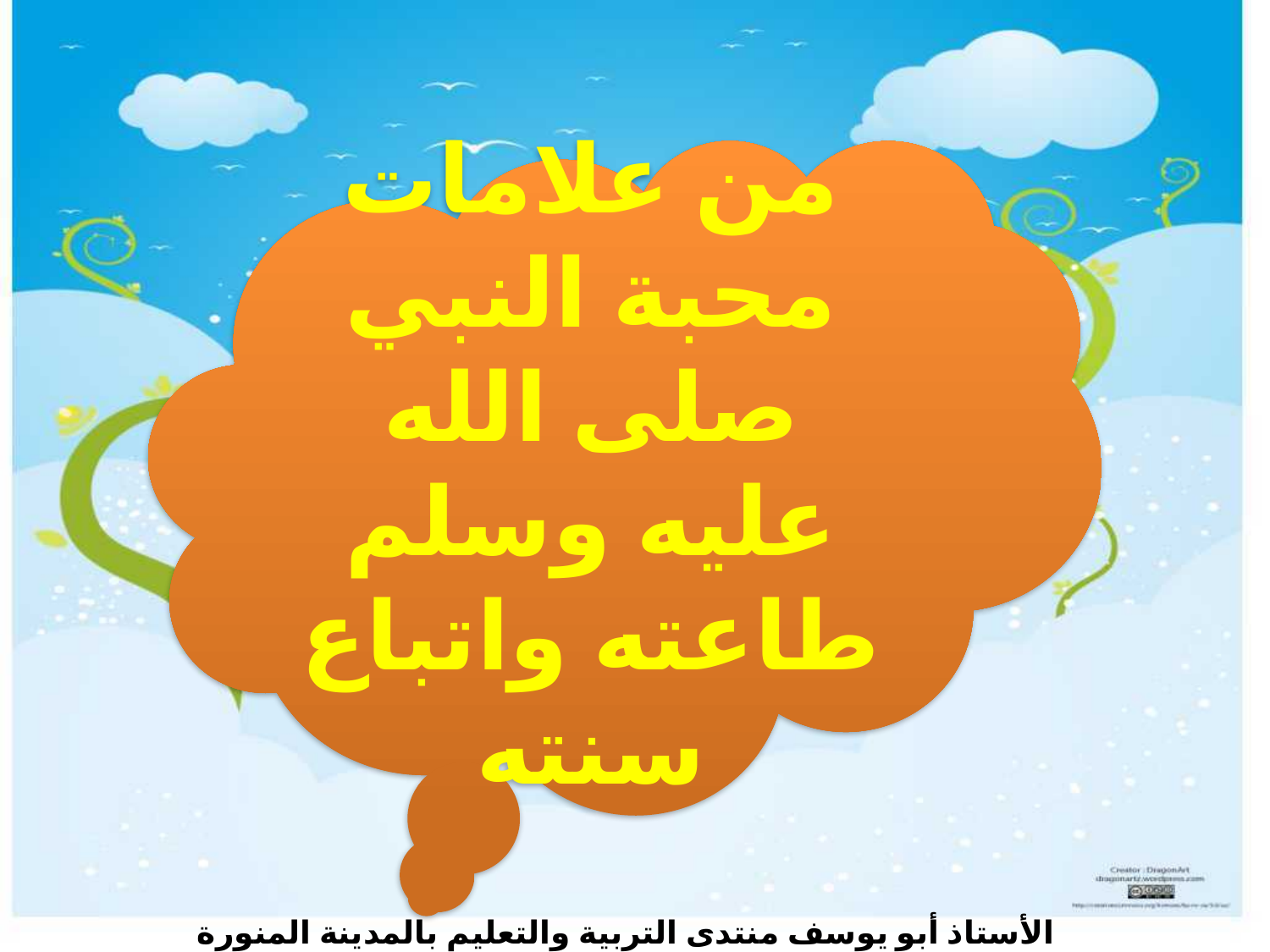

من علامات محبة النبي صلى الله عليه وسلم طاعته واتباع سنته
الأستاذ أبو يوسف منتدى التربية والتعليم بالمدينة المنورة